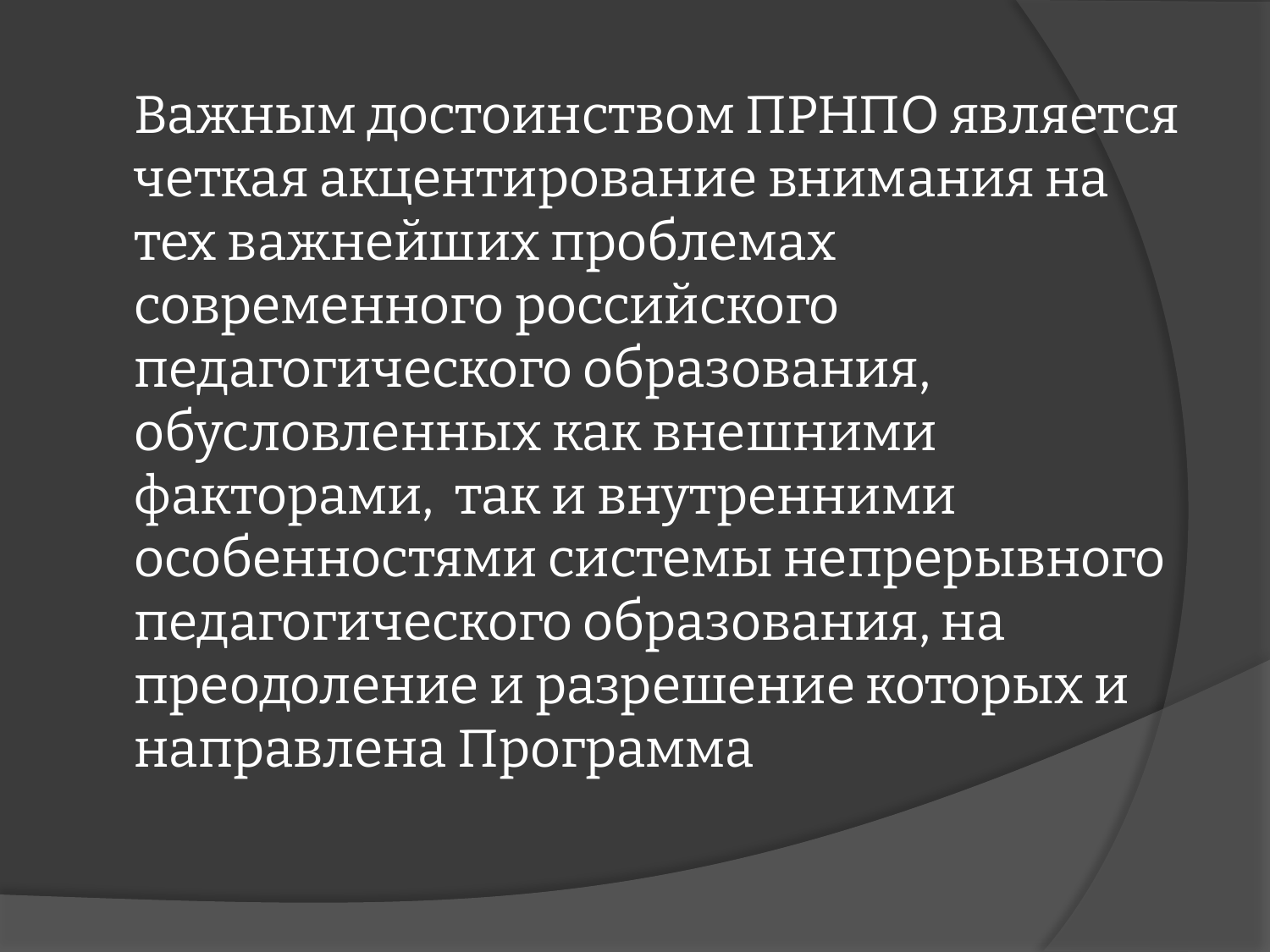

Важным достоинством ПРНПО является четкая акцентирование внимания на тех важнейших проблемах современного российского педагогического образования, обусловленных как внешними факторами,  так и внутренними особенностями системы непрерывного педагогического образования, на преодоление и разрешение которых и направлена Программа